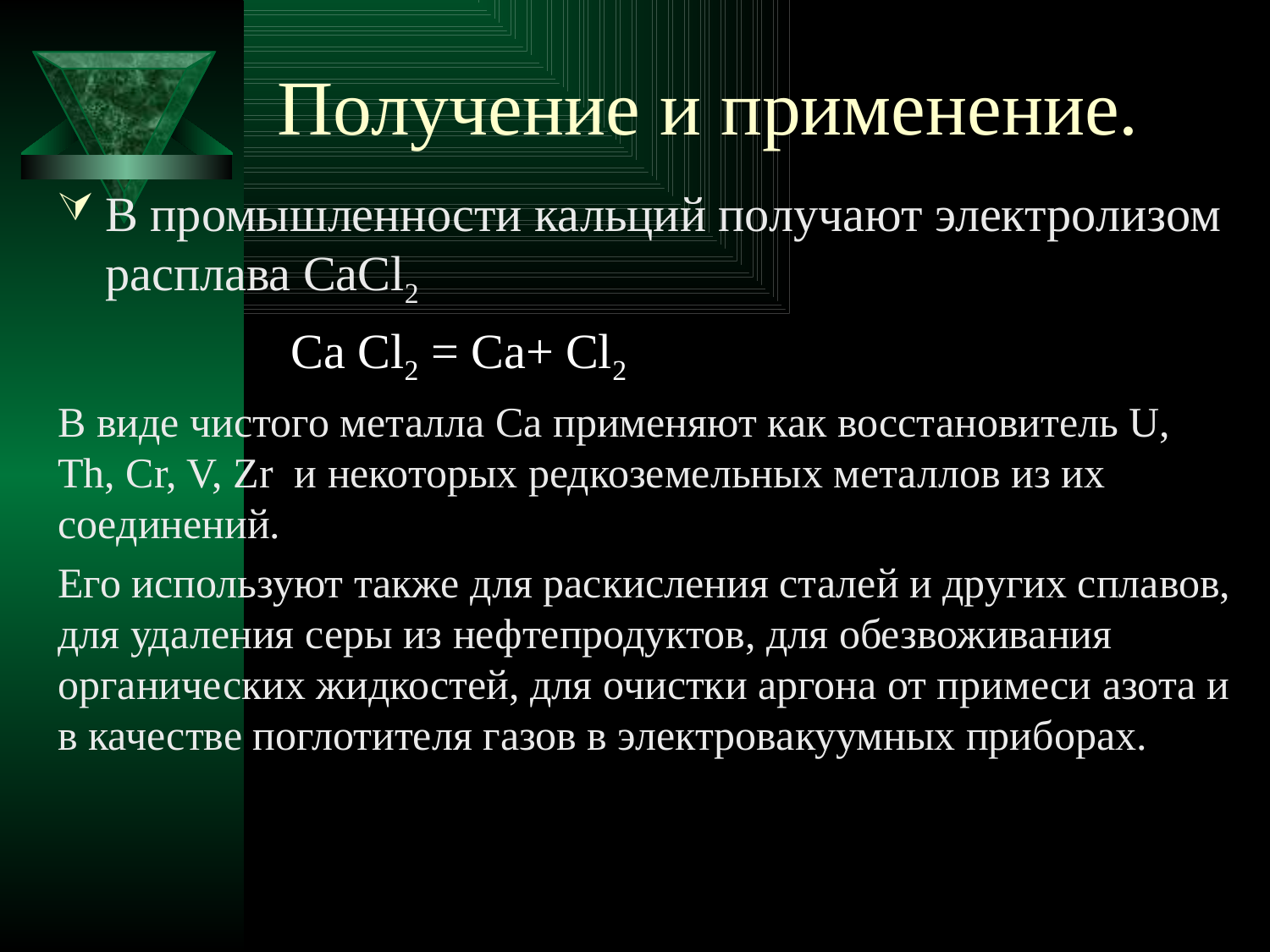

# Получение и применение.
В промышленности кальций получают электролизом расплава CaCl2
                   Са Cl2 = Са+ Cl2
В виде чистого металла Ca применяют как восстановитель U, Th, Cr, V, Zr  и некоторых редкоземельных металлов из их соединений.
Его используют также для раскисления сталей и других сплавов, для удаления серы из нефтепродуктов, для обезвоживания органических жидкостей, для очистки аргона от примеси азота и в качестве поглотителя газов в электровакуумных приборах.